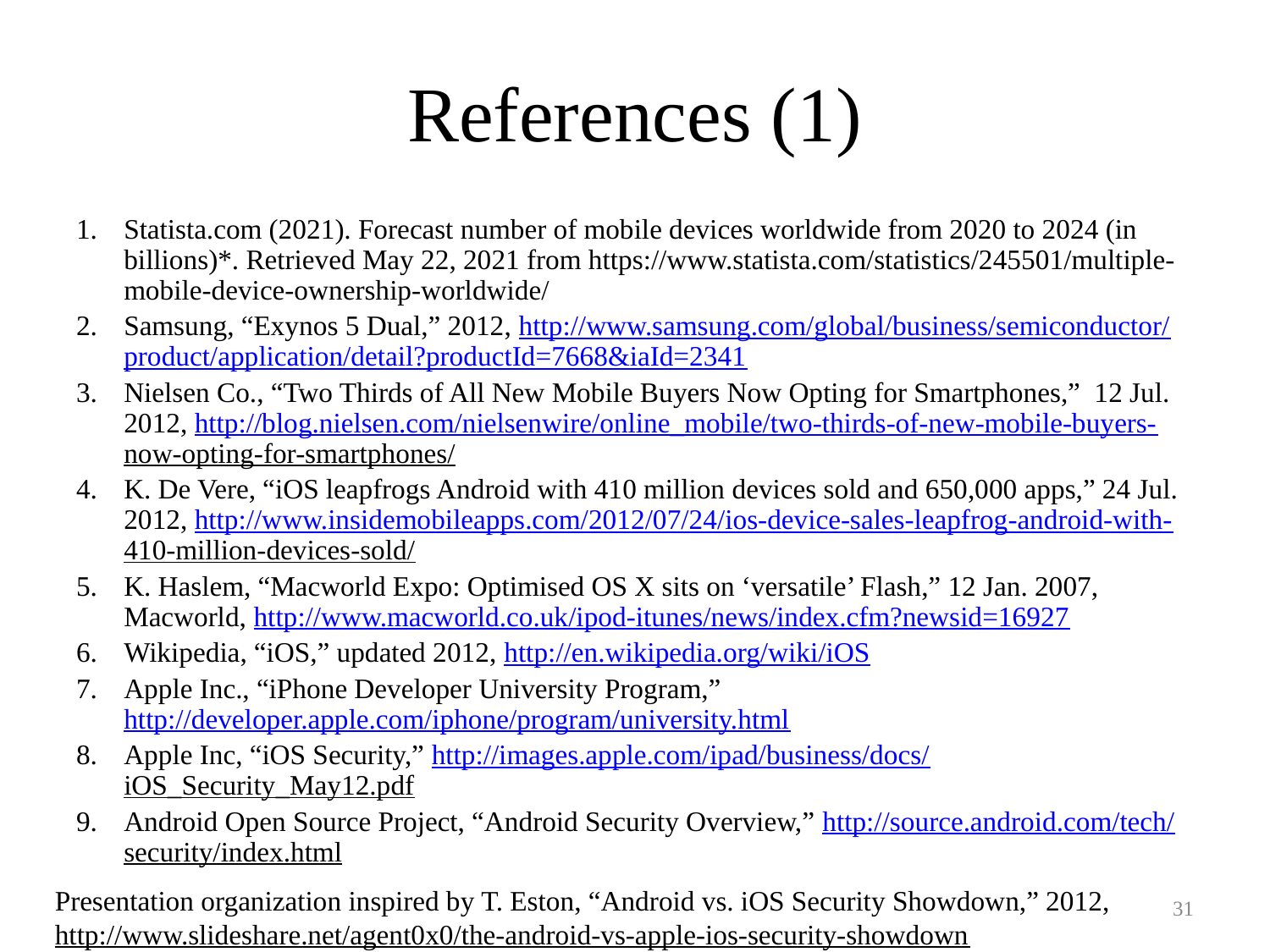

# References (1)
Statista.com (2021). Forecast number of mobile devices worldwide from 2020 to 2024 (in billions)*. Retrieved May 22, 2021 from https://www.statista.com/statistics/245501/multiple-mobile-device-ownership-worldwide/
Samsung, “Exynos 5 Dual,” 2012, http://www.samsung.com/global/business/semiconductor/
product/application/detail?productId=7668&iaId=2341
Nielsen Co., “Two Thirds of All New Mobile Buyers Now Opting for Smartphones,”  12 Jul. 2012, http://blog.nielsen.com/nielsenwire/online_mobile/two-thirds-of-new-mobile-buyers-
now-opting-for-smartphones/
K. De Vere, “iOS leapfrogs Android with 410 million devices sold and 650,000 apps,” 24 Jul. 2012, http://www.insidemobileapps.com/2012/07/24/ios-device-sales-leapfrog-android-with-
410-million-devices-sold/
K. Haslem, “Macworld Expo: Optimised OS X sits on ‘versatile’ Flash,” 12 Jan. 2007, Macworld, http://www.macworld.co.uk/ipod-itunes/news/index.cfm?newsid=16927
Wikipedia, “iOS,” updated 2012, http://en.wikipedia.org/wiki/iOS
Apple Inc., “iPhone Developer University Program,” http://developer.apple.com/iphone/program/university.html
Apple Inc, “iOS Security,” http://images.apple.com/ipad/business/docs/
iOS_Security_May12.pdf
Android Open Source Project, “Android Security Overview,” http://source.android.com/tech/
security/index.html

Presentation organization inspired by T. Eston, “Android vs. iOS Security Showdown,” 2012,
http://www.slideshare.net/agent0x0/the-android-vs-apple-ios-security-showdown
31